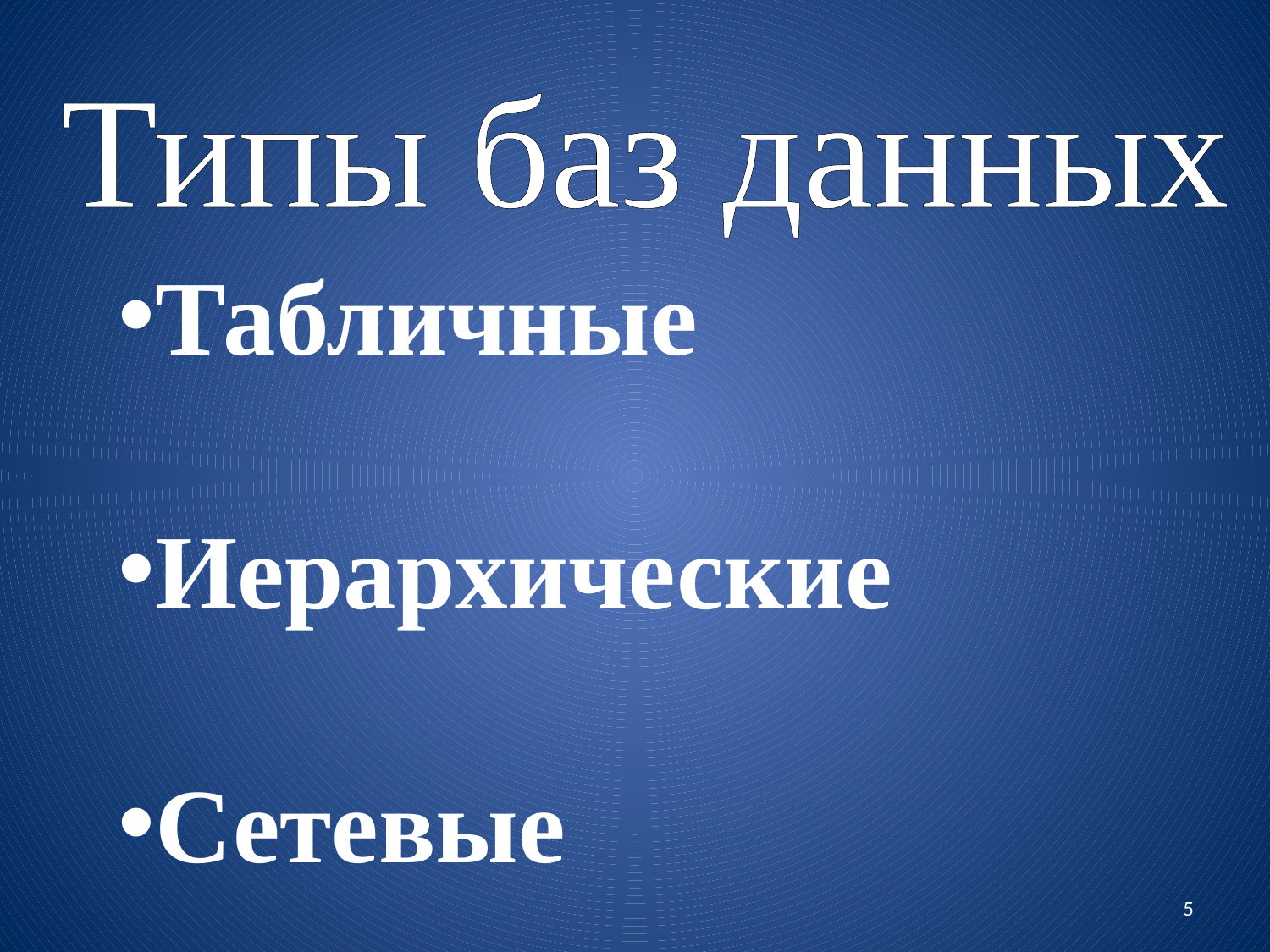

Типы баз данных
Табличные

Иерархические

Сетевые
5